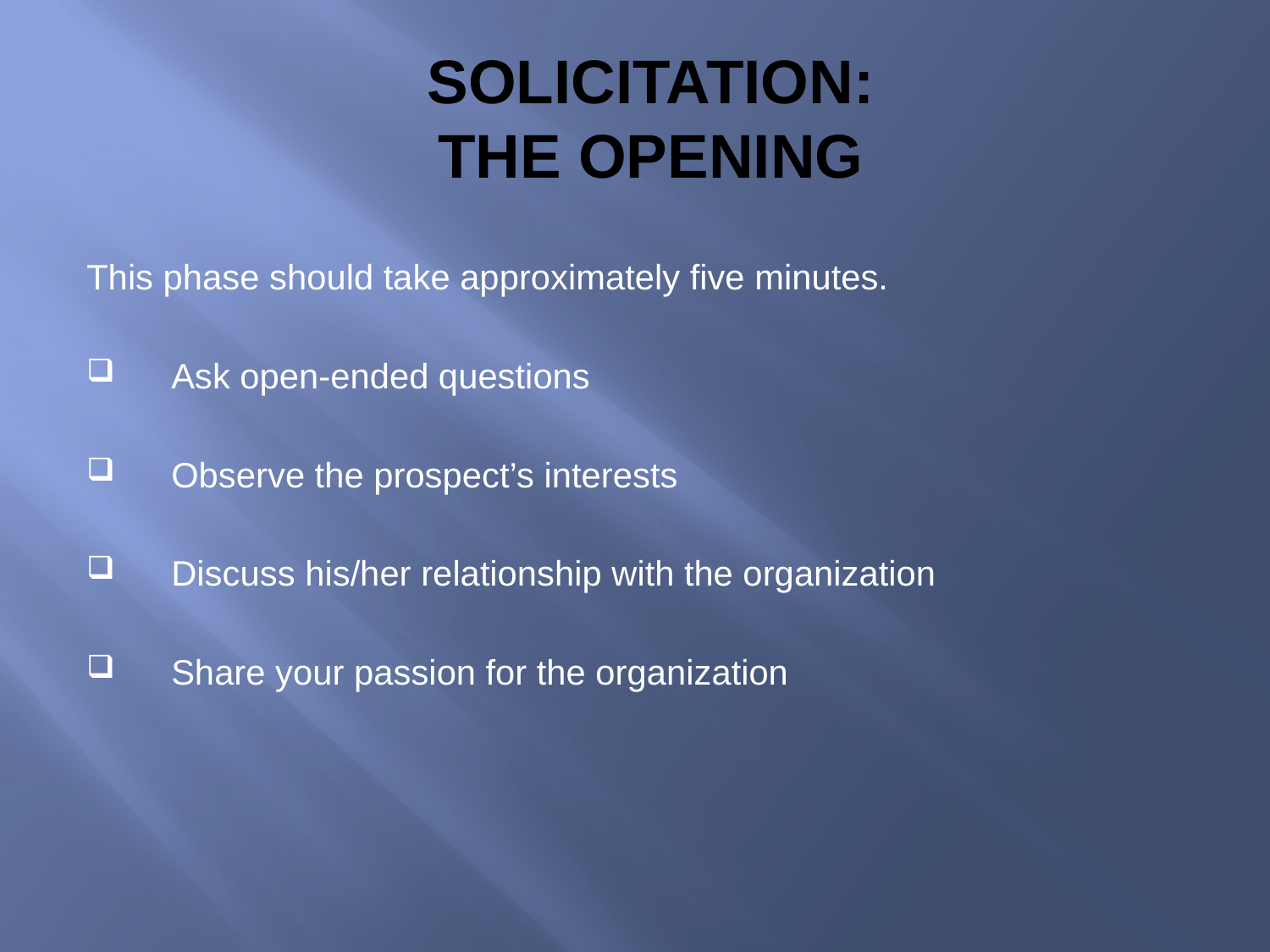

# SOLICITATION: THE OPENING

This phase should take approximately five minutes.

Ask open-ended questions

Observe the prospect’s interests

Discuss his/her relationship with the organization

Share your passion for the organization